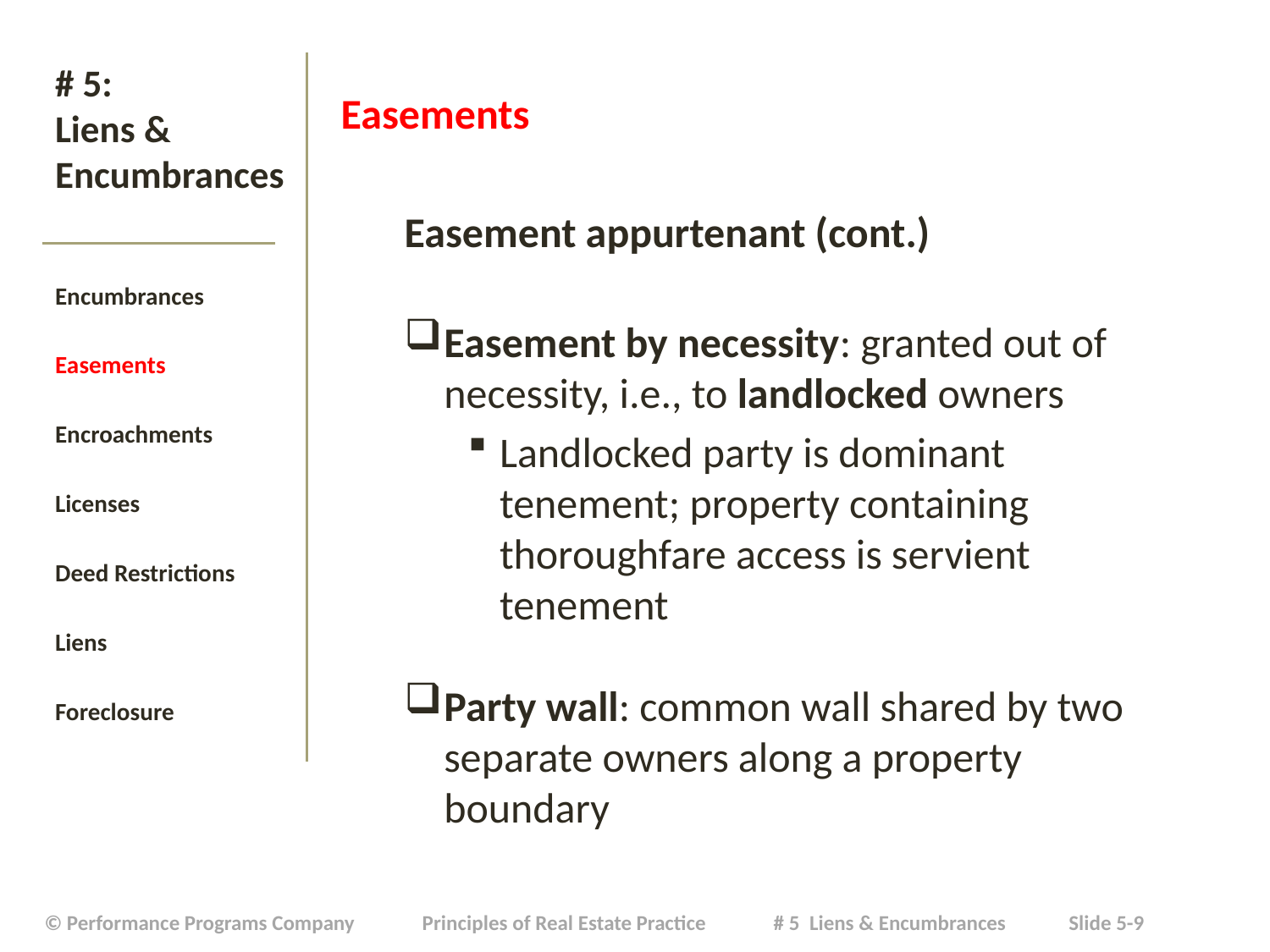

Easements

Easement appurtenant (cont.)
Easement by necessity: granted out of necessity, i.e., to landlocked owners
Landlocked party is dominant tenement; property containing thoroughfare access is servient tenement
Party wall: common wall shared by two separate owners along a property boundary
# # 5: Liens & Encumbrances

Encumbrances

Easements

Encroachments

Licenses

Deed Restrictions

Liens

Foreclosure

| © Performance Programs Company Principles of Real Estate Practice # 5 Liens & Encumbrances Slide 5-9 |
| --- |